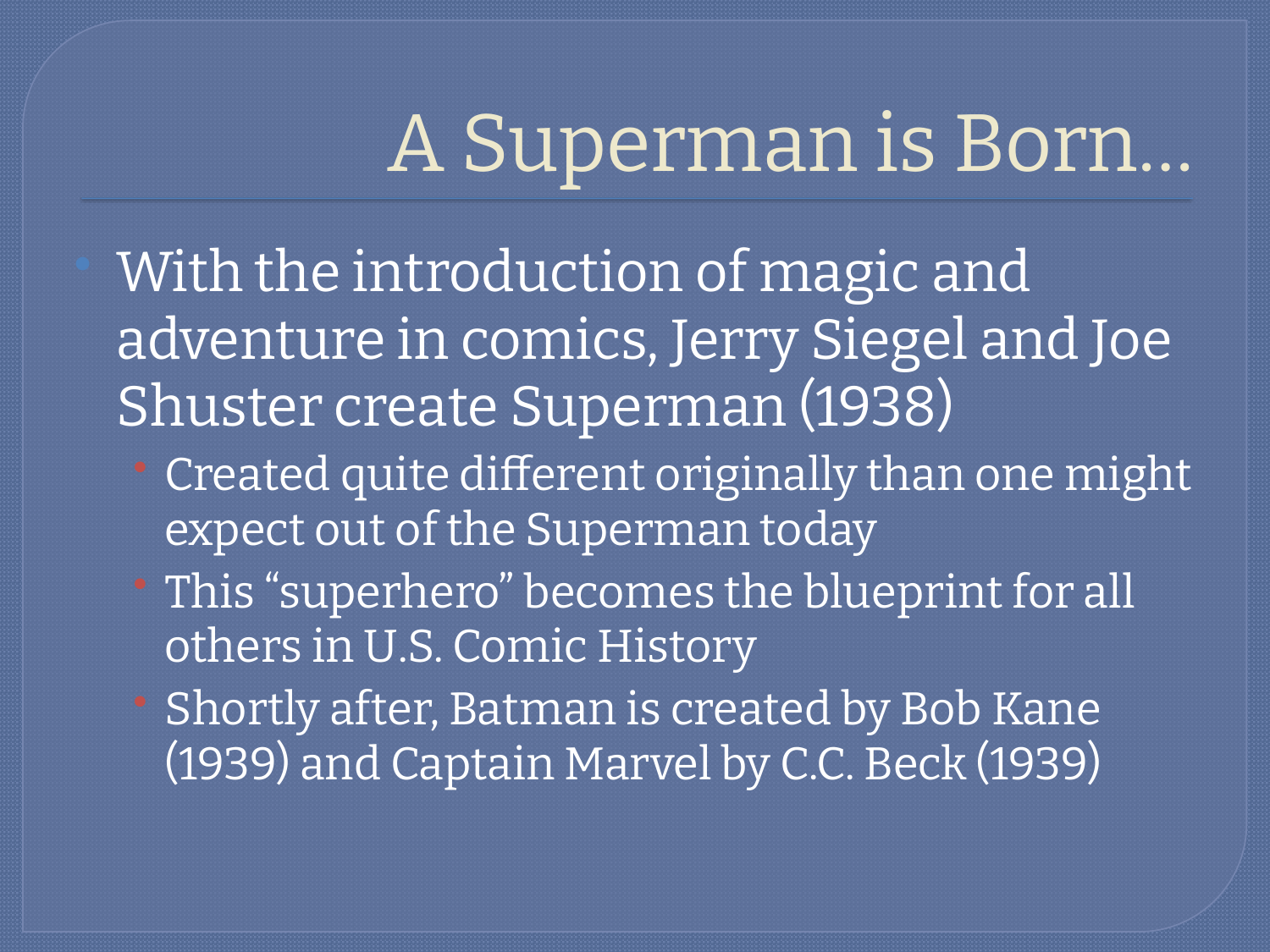

# A Superman is Born…
With the introduction of magic and adventure in comics, Jerry Siegel and Joe Shuster create Superman (1938)
Created quite different originally than one might expect out of the Superman today
This “superhero” becomes the blueprint for all others in U.S. Comic History
Shortly after, Batman is created by Bob Kane (1939) and Captain Marvel by C.C. Beck (1939)